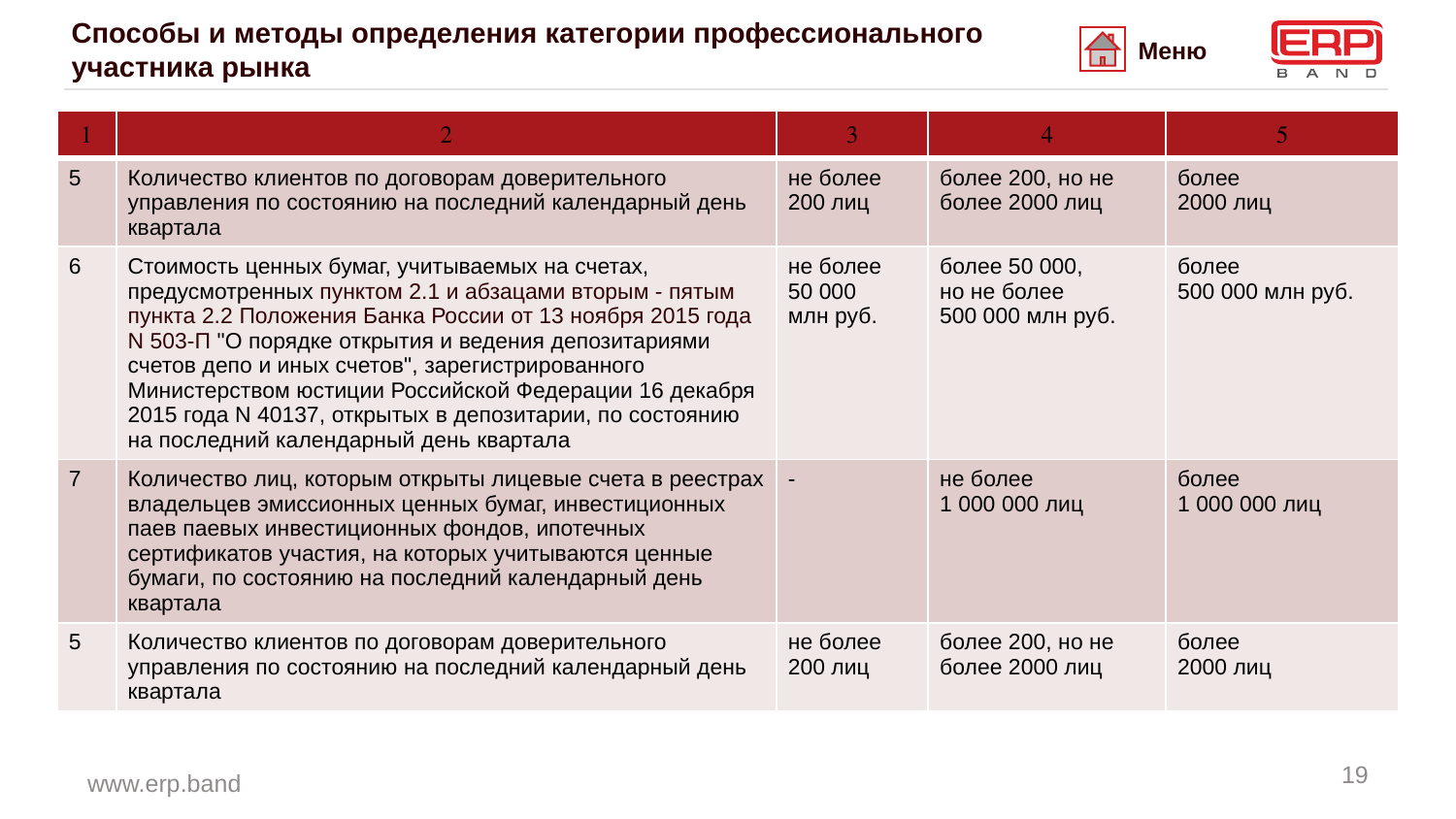

# Способы и методы определения категории профессионального участника рынка

Меню
| 1 | 2 | 3 | 4 | 5 |
| --- | --- | --- | --- | --- |
| 5 | Количество клиентов по договорам доверительного управления по состоянию на последний календарный день квартала | не более 200 лиц | более 200, но не более 2000 лиц | более 2000 лиц |
| 6 | Стоимость ценных бумаг, учитываемых на счетах, предусмотренных пунктом 2.1 и абзацами вторым - пятым пункта 2.2 Положения Банка России от 13 ноября 2015 года N 503-П "О порядке открытия и ведения депозитариями счетов депо и иных счетов", зарегистрированного Министерством юстиции Российской Федерации 16 декабря 2015 года N 40137, открытых в депозитарии, по состоянию на последний календарный день квартала | не более 50 000 млн руб. | более 50 000, но не более 500 000 млн руб. | более 500 000 млн руб. |
| 7 | Количество лиц, которым открыты лицевые счета в реестрах владельцев эмиссионных ценных бумаг, инвестиционных паев паевых инвестиционных фондов, ипотечных сертификатов участия, на которых учитываются ценные бумаги, по состоянию на последний календарный день квартала | - | не более 1 000 000 лиц | более 1 000 000 лиц |
| 5 | Количество клиентов по договорам доверительного управления по состоянию на последний календарный день квартала | не более 200 лиц | более 200, но не более 2000 лиц | более 2000 лиц |
19